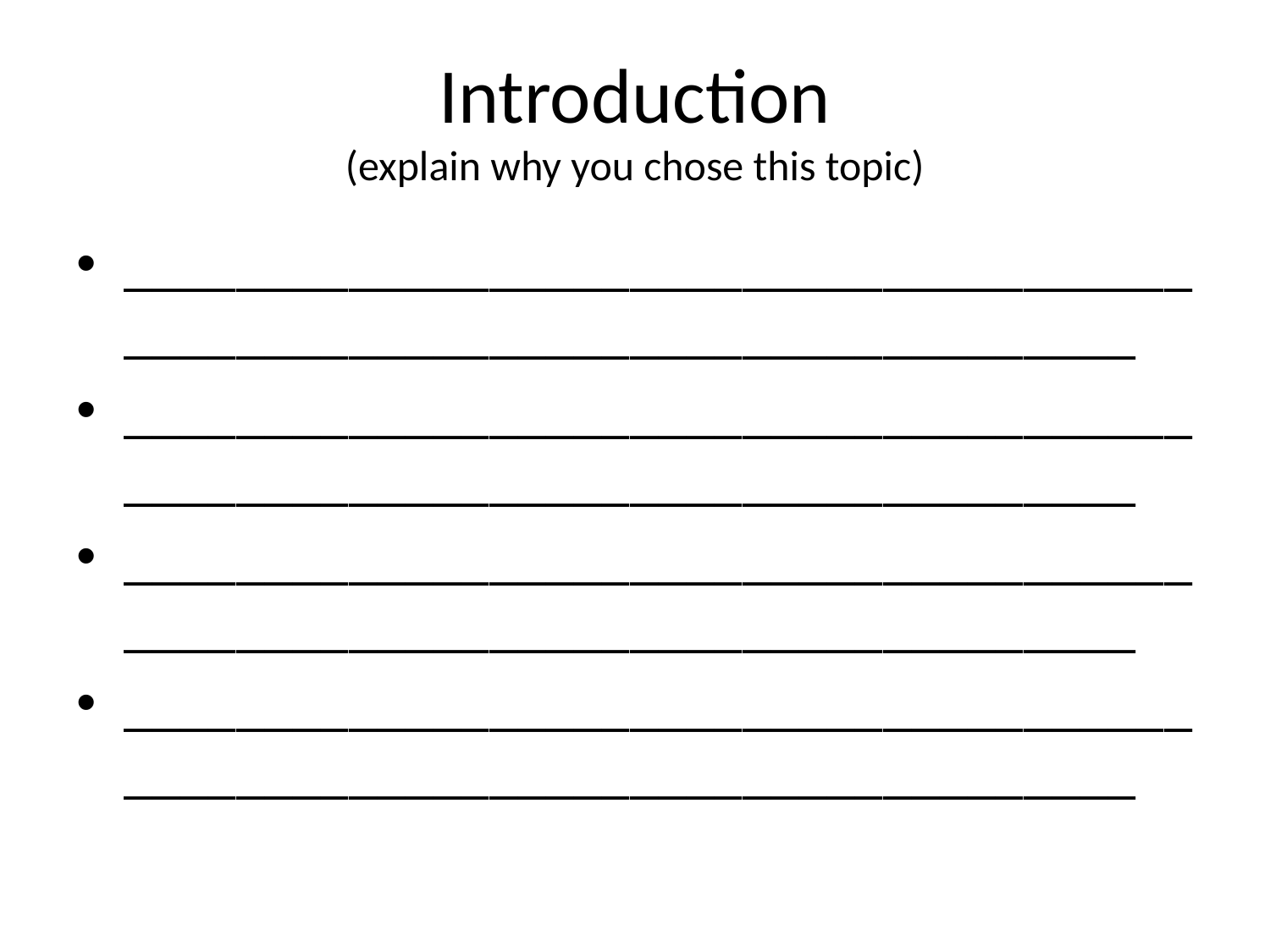

# Introduction (explain why you chose this topic)
__________________________________________________________________________
__________________________________________________________________________
__________________________________________________________________________
__________________________________________________________________________